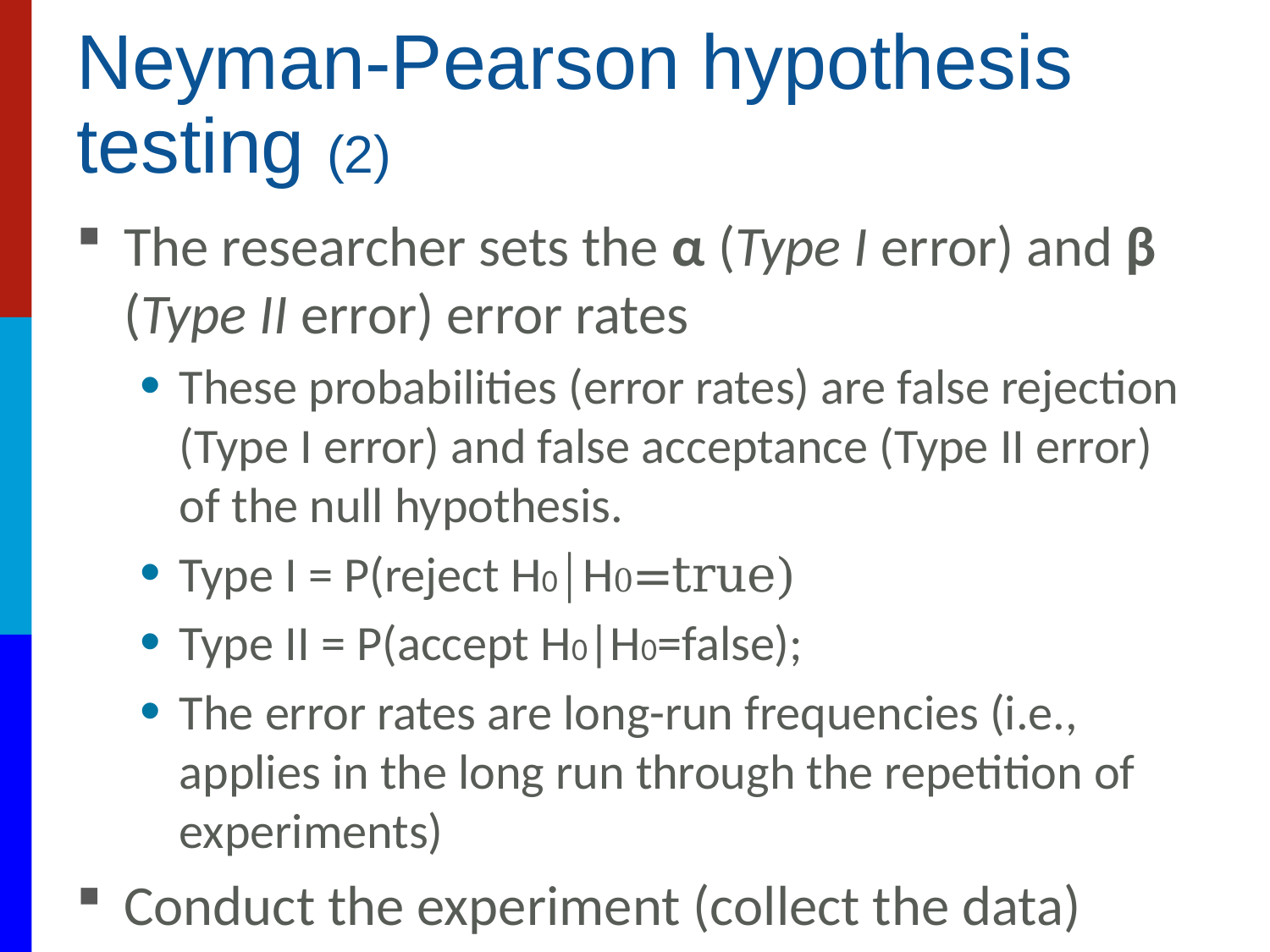

# Neyman-Pearson hypothesis testing (2)
The researcher sets the α (Type I error) and β (Type II error) error rates
These probabilities (error rates) are false rejection (Type I error) and false acceptance (Type II error) of the null hypothesis.
Type I = P(reject H0│H0=true)
Type II = P(accept H0|H0=false);
The error rates are long-run frequencies (i.e., applies in the long run through the repetition of experiments)
Conduct the experiment (collect the data)